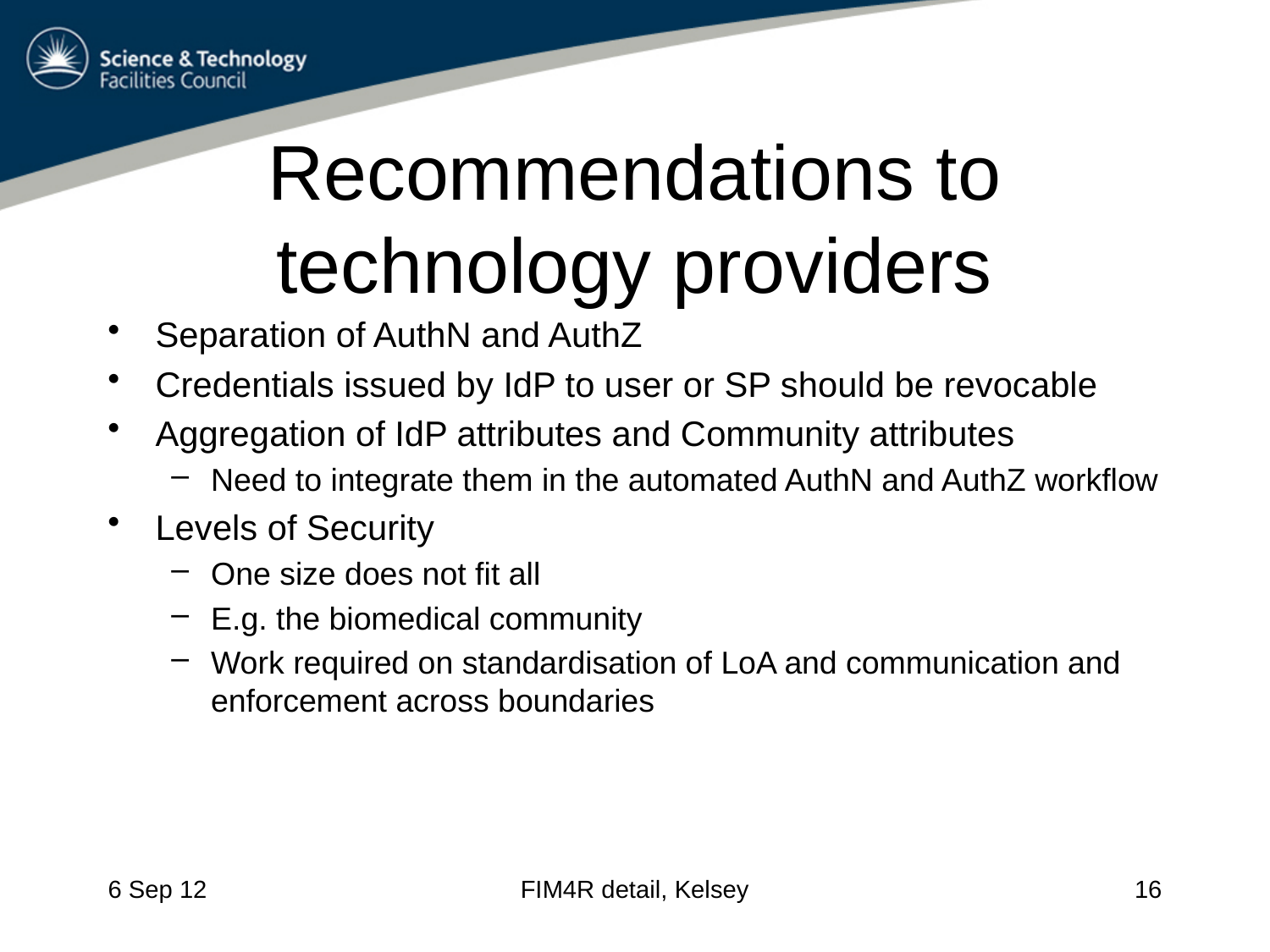

# Recommendations to technology providers
Separation of AuthN and AuthZ
Credentials issued by IdP to user or SP should be revocable
Aggregation of IdP attributes and Community attributes
Need to integrate them in the automated AuthN and AuthZ workflow
Levels of Security
One size does not fit all
E.g. the biomedical community
Work required on standardisation of LoA and communication and enforcement across boundaries
6 Sep 12
FIM4R detail, Kelsey
16